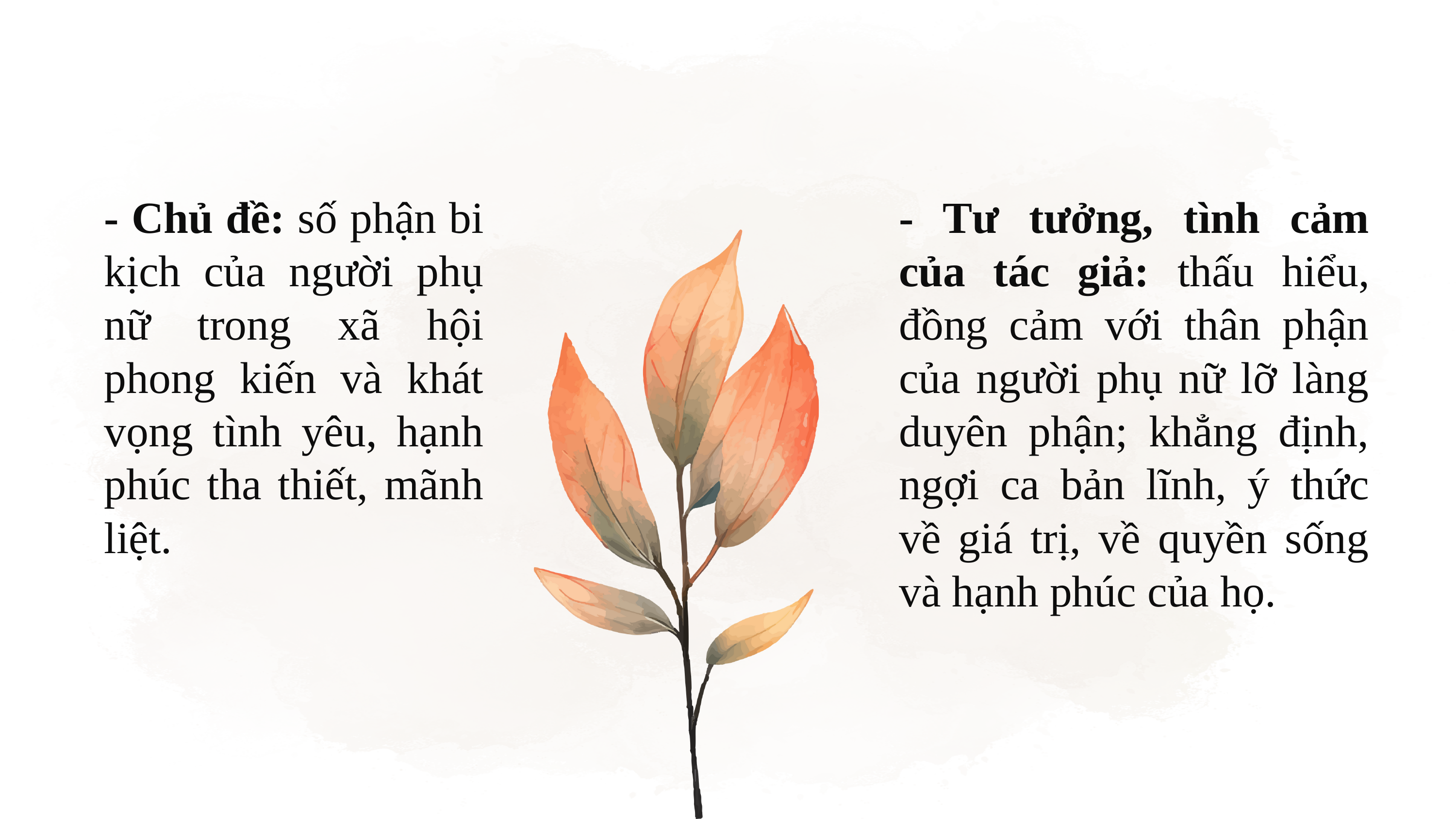

- Chủ đề: số phận bi kịch của người phụ nữ trong xã hội phong kiến và khát vọng tình yêu, hạnh phúc tha thiết, mãnh liệt.
- Tư tưởng, tình cảm của tác giả: thấu hiểu, đồng cảm với thân phận của người phụ nữ lỡ làng duyên phận; khẳng định, ngợi ca bản lĩnh, ý thức về giá trị, về quyền sống và hạnh phúc của họ.